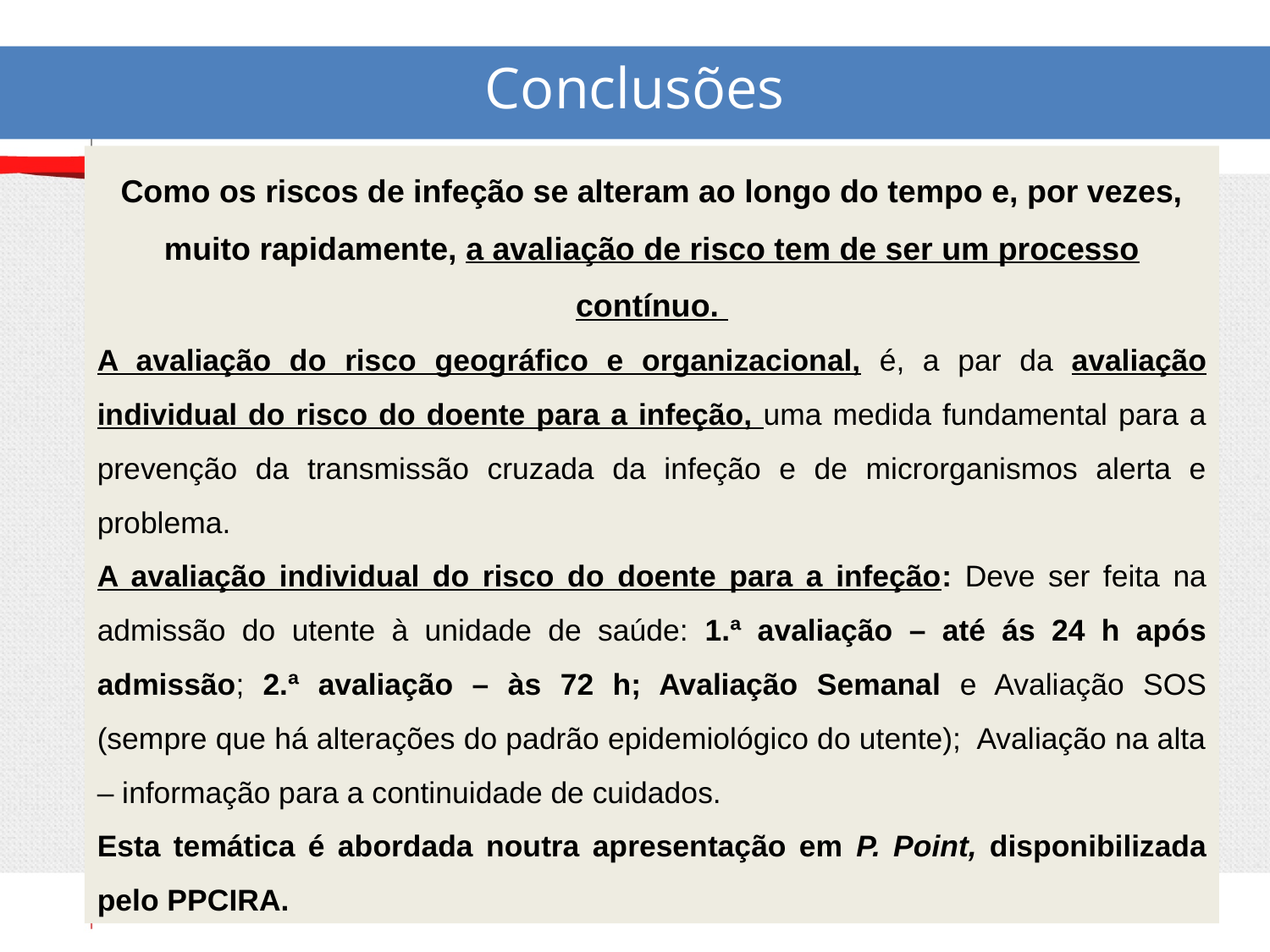

Conclusões
Como os riscos de infeção se alteram ao longo do tempo e, por vezes, muito rapidamente, a avaliação de risco tem de ser um processo contínuo.
A avaliação do risco geográfico e organizacional, é, a par da avaliação individual do risco do doente para a infeção, uma medida fundamental para a prevenção da transmissão cruzada da infeção e de microrganismos alerta e problema.
A avaliação individual do risco do doente para a infeção: Deve ser feita na admissão do utente à unidade de saúde: 1.ª avaliação – até ás 24 h após admissão; 2.ª avaliação – às 72 h; Avaliação Semanal e Avaliação SOS (sempre que há alterações do padrão epidemiológico do utente);  Avaliação na alta – informação para a continuidade de cuidados.
Esta temática é abordada noutra apresentação em P. Point, disponibilizada pelo PPCIRA.